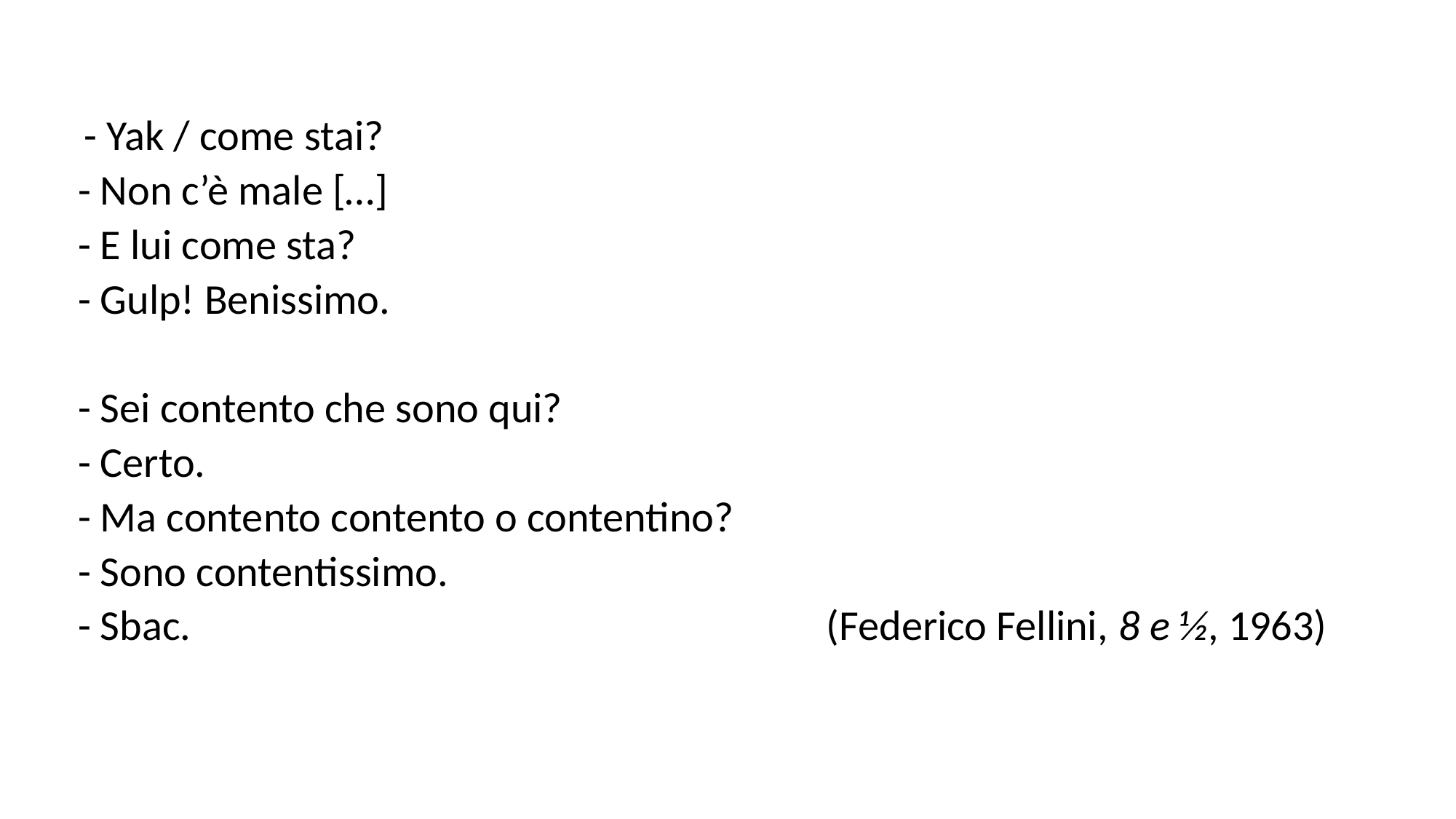

- Yak / come stai?
- Non c’è male […]
- E lui come sta?
- Gulp! Benissimo.

- Sei contento che sono qui?
- Certo.
- Ma contento contento o contentino?
- Sono contentissimo.
- Sbac.                                                                  (Federico Fellini, 8 e ½, 1963)